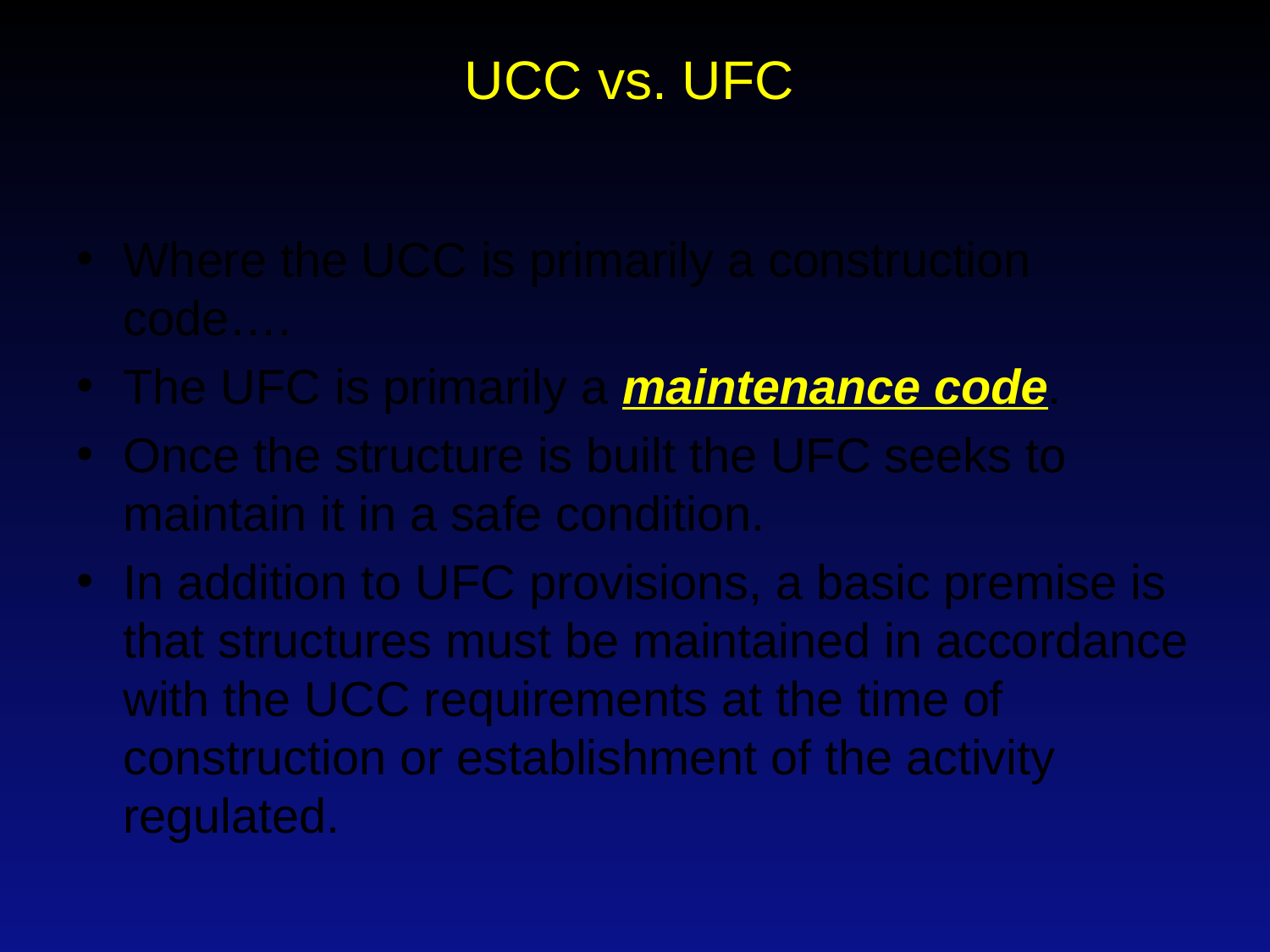

# UCC vs. UFC
Where the UCC is primarily a construction code….
The UFC is primarily a maintenance code.
Once the structure is built the UFC seeks to maintain it in a safe condition.
In addition to UFC provisions, a basic premise is that structures must be maintained in accordance with the UCC requirements at the time of construction or establishment of the activity regulated.